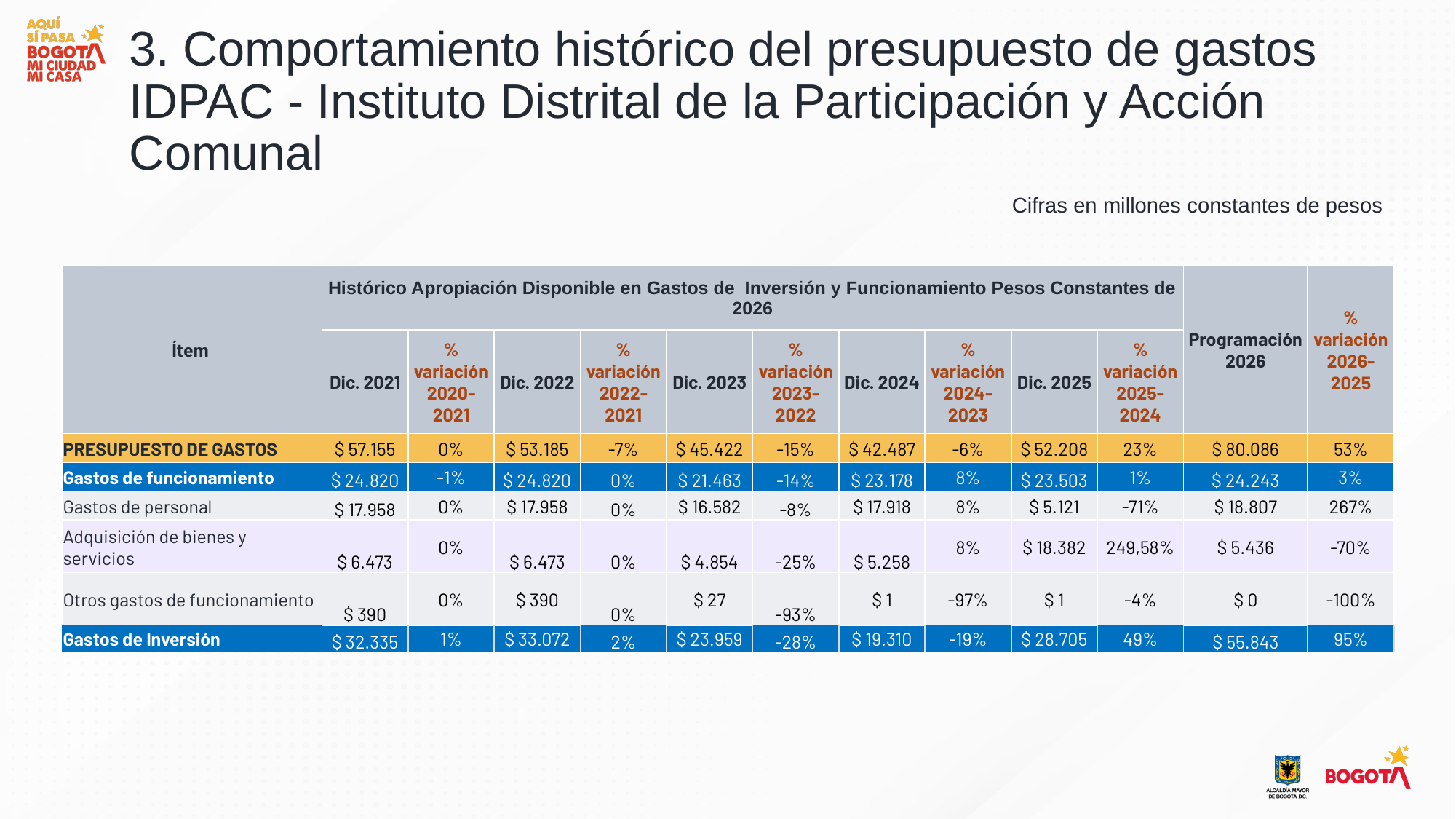

3. Comportamiento histórico del presupuesto de gastos
IDPAC - Instituto Distrital de la Participación y Acción Comunal
Cifras en millones constantes de pesos
| Ítem | Histórico Apropiación Disponible en Gastos de Inversión y Funcionamiento Pesos Constantes de 2026 |  |  |  |  |  |  |  |  |  | Programación 2026 | % variación 2026-2025 |
| --- | --- | --- | --- | --- | --- | --- | --- | --- | --- | --- | --- | --- |
|  | Dic. 2021 | % variación 2020-2021 | Dic. 2022 | % variación 2022-2021 | Dic. 2023 | % variación 2023-2022 | Dic. 2024 | % variación 2024-2023 | Dic. 2025 | % variación 2025-2024 |  |  |
| PRESUPUESTO DE GASTOS | $ 57.155 | 0% | $ 53.185 | -7% | $ 45.422 | -15% | $ 42.487 | -6% | $ 52.208 | 23% | $ 80.086 | 53% |
| Gastos de funcionamiento | $ 24.820 | -1% | $ 24.820 | 0% | $ 21.463 | -14% | $ 23.178 | 8% | $ 23.503 | 1% | $ 24.243 | 3% |
| Gastos de personal | $ 17.958 | 0% | $ 17.958 | 0% | $ 16.582 | -8% | $ 17.918 | 8% | $ 5.121 | -71% | $ 18.807 | 267% |
| Adquisición de bienes y servicios | $ 6.473 | 0% | $ 6.473 | 0% | $ 4.854 | -25% | $ 5.258 | 8% | $ 18.382 | 249,58% | $ 5.436 | -70% |
| Otros gastos de funcionamiento | $ 390 | 0% | $ 390 | 0% | $ 27 | -93% | $ 1 | -97% | $ 1 | -4% | $ 0 | -100% |
| Gastos de Inversión | $ 32.335 | 1% | $ 33.072 | 2% | $ 23.959 | -28% | $ 19.310 | -19% | $ 28.705 | 49% | $ 55.843 | 95% |